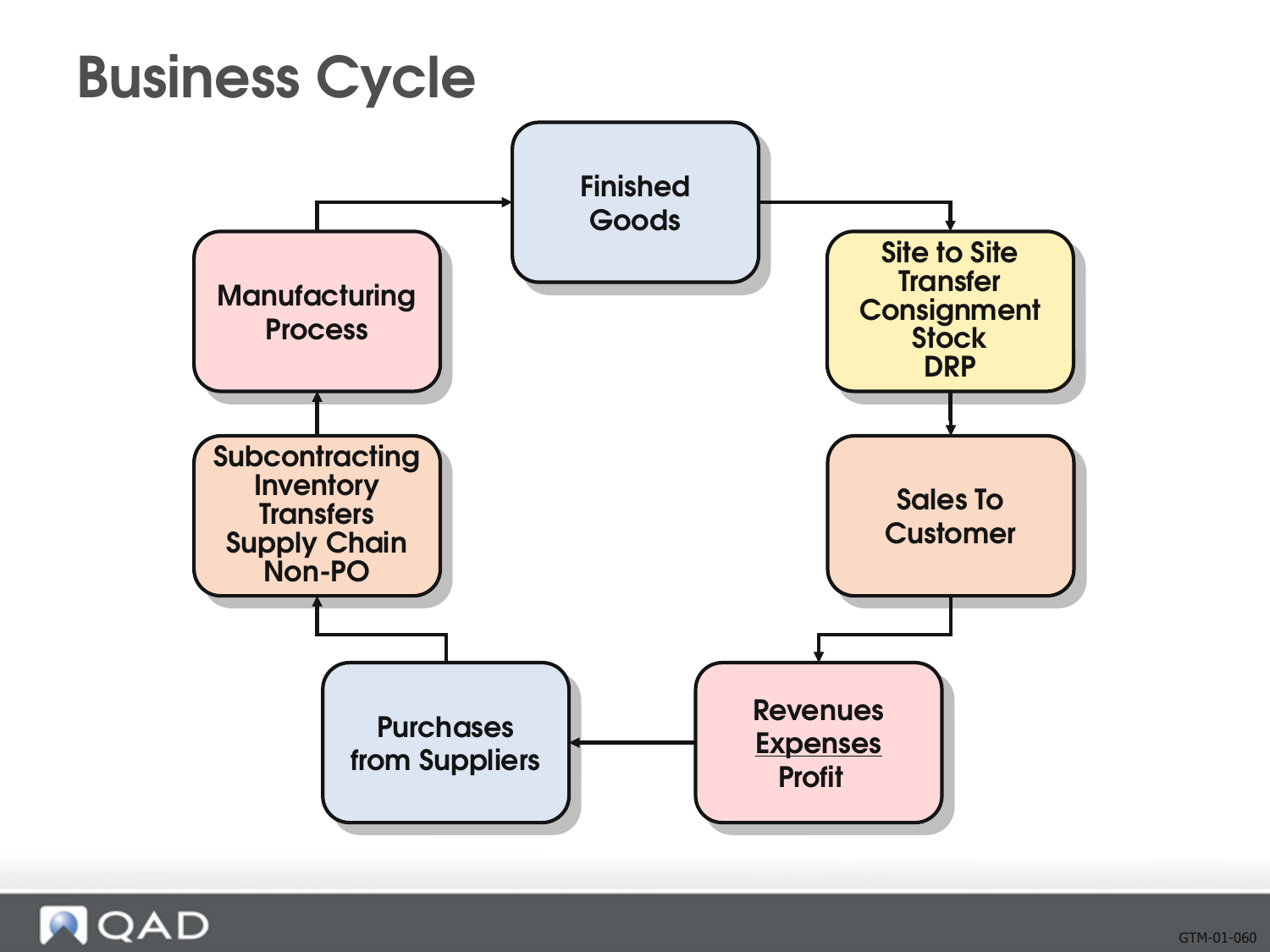

# Business Cycle
Finished
Goods
Manufacturing
Process
Site to Site Transfer
Consignment Stock
DRP
Subcontracting
Inventory Transfers
Supply Chain
Non-PO
Sales To
Customer
Purchases
from Suppliers
Revenues
Expenses
Profit
GTM-01-060